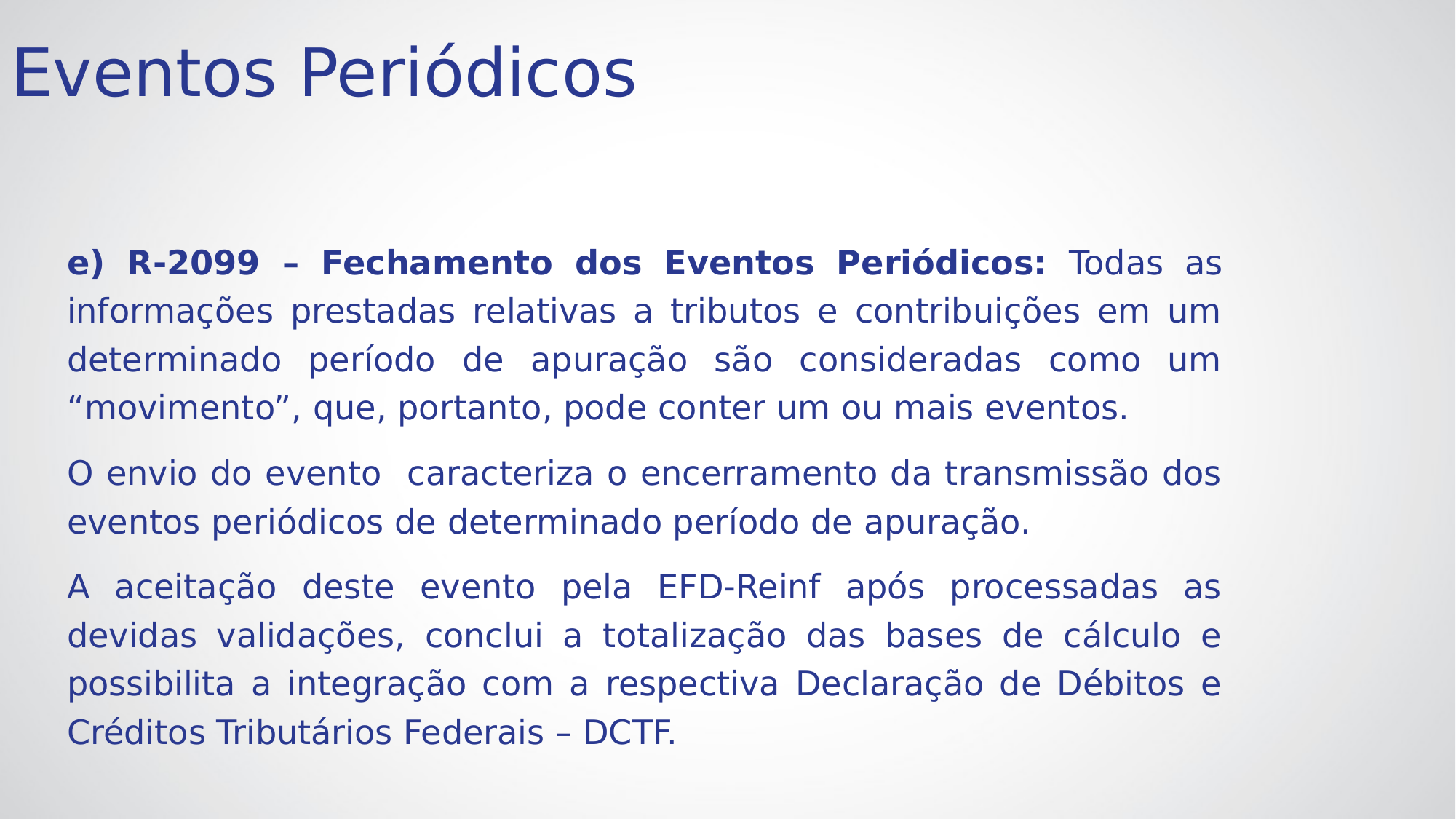

Eventos Periódicos
e) R-2099 – Fechamento dos Eventos Periódicos: Todas as informações prestadas relativas a tributos e contribuições em um determinado período de apuração são consideradas como um “movimento”, que, portanto, pode conter um ou mais eventos.
O envio do evento  caracteriza o encerramento da transmissão dos eventos periódicos de determinado período de apuração.
A aceitação deste evento pela EFD-Reinf após processadas as devidas validações, conclui a totalização das bases de cálculo e possibilita a integração com a respectiva Declaração de Débitos e Créditos Tributários Federais – DCTF.